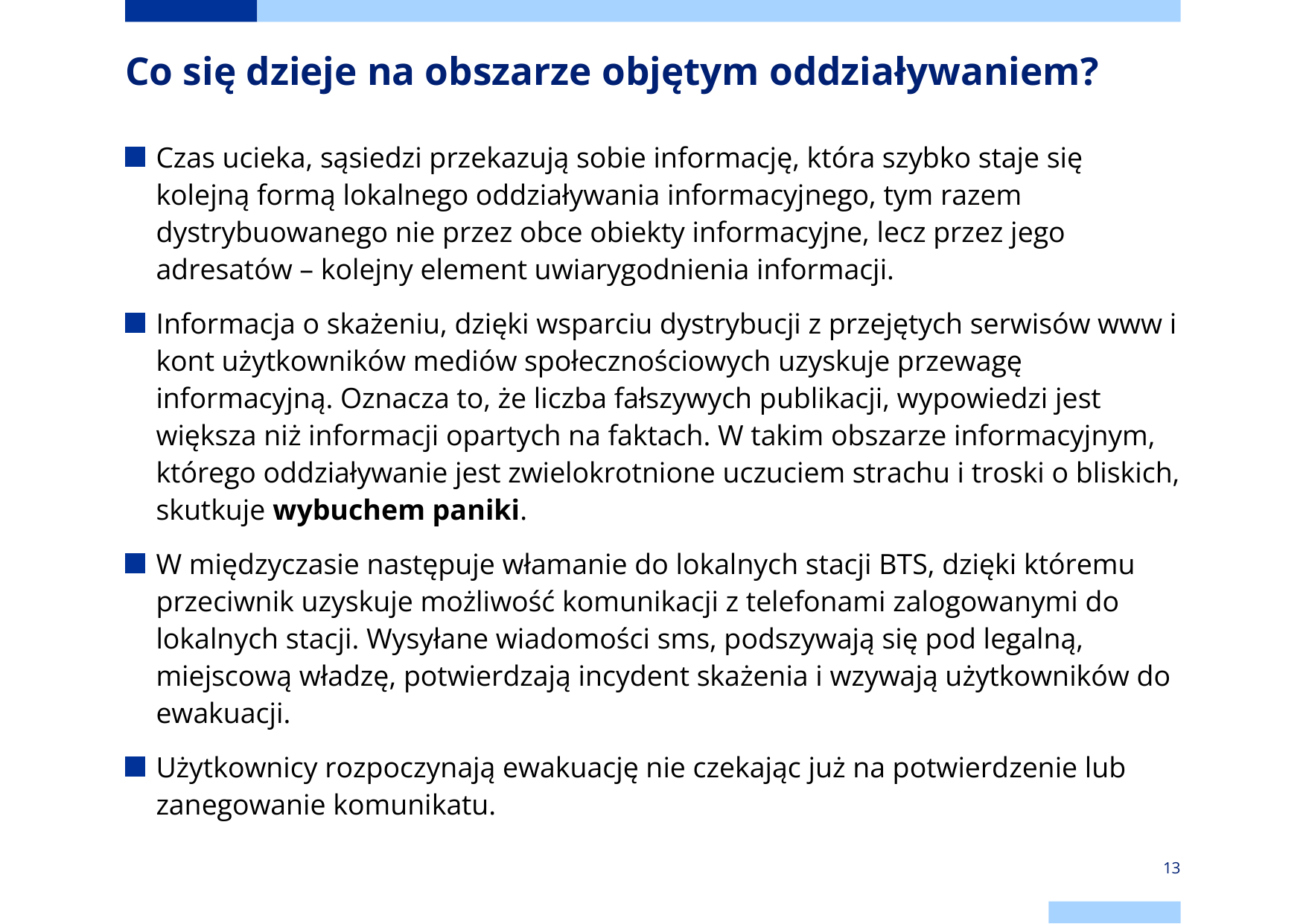

# Co się dzieje na obszarze objętym oddziaływaniem?
Czas ucieka, sąsiedzi przekazują sobie informację, która szybko staje się kolejną formą lokalnego oddziaływania informacyjnego, tym razem dystrybuowanego nie przez obce obiekty informacyjne, lecz przez jego adresatów – kolejny element uwiarygodnienia informacji.
Informacja o skażeniu, dzięki wsparciu dystrybucji z przejętych serwisów www i kont użytkowników mediów społecznościowych uzyskuje przewagę informacyjną. Oznacza to, że liczba fałszywych publikacji, wypowiedzi jest większa niż informacji opartych na faktach. W takim obszarze informacyjnym, którego oddziaływanie jest zwielokrotnione uczuciem strachu i troski o bliskich, skutkuje wybuchem paniki.
W międzyczasie następuje włamanie do lokalnych stacji BTS, dzięki któremu przeciwnik uzyskuje możliwość komunikacji z telefonami zalogowanymi do lokalnych stacji. Wysyłane wiadomości sms, podszywają się pod legalną, miejscową władzę, potwierdzają incydent skażenia i wzywają użytkowników do ewakuacji.
Użytkownicy rozpoczynają ewakuację nie czekając już na potwierdzenie lub zanegowanie komunikatu.

13